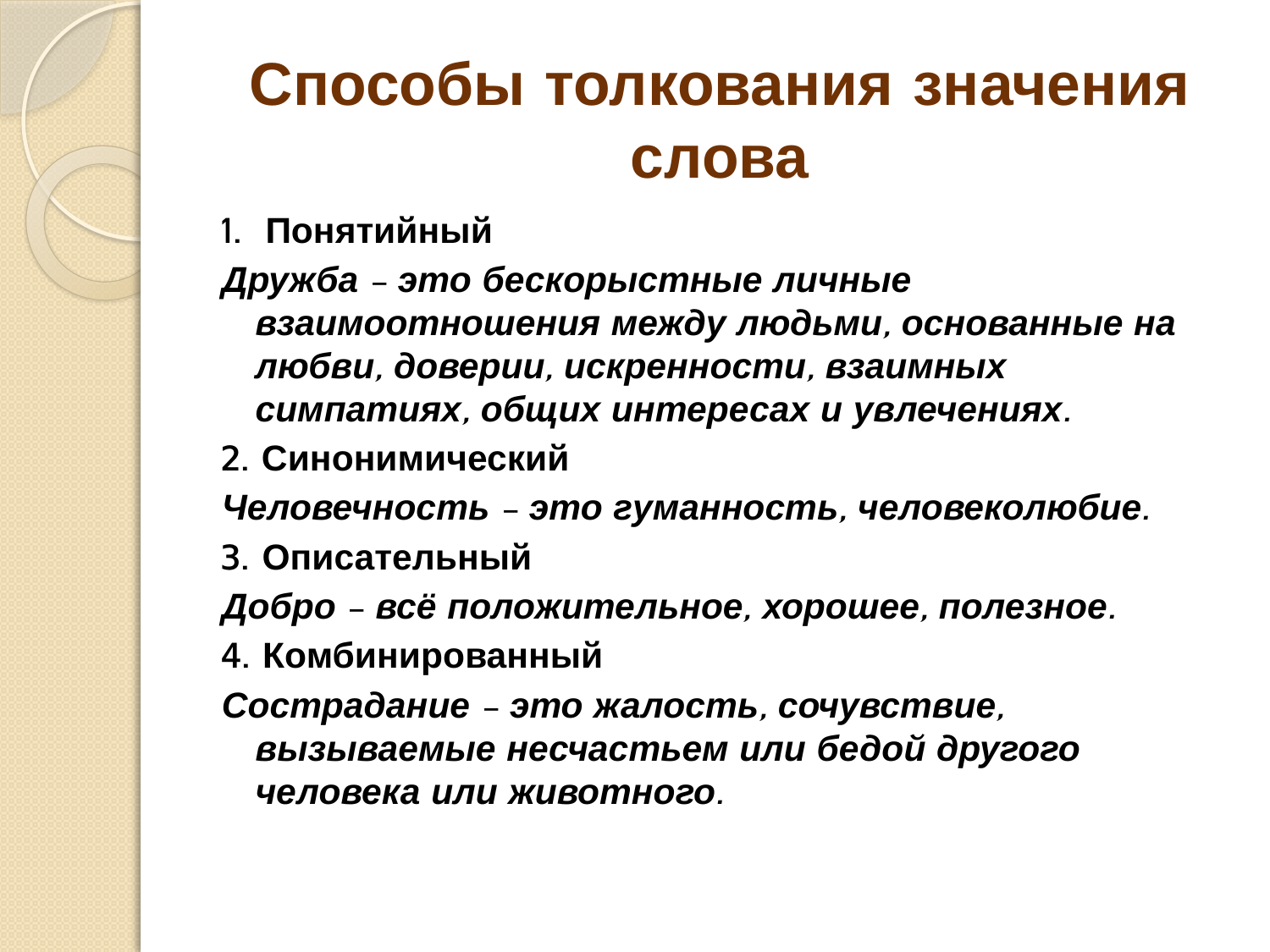

# Способы толкования значения слова
1.  Понятийный
Дружба – это бескорыстные личные взаимоотношения между людьми, основанные на любви, доверии, искренности, взаимных симпатиях, общих интересах и увлечениях.
2. Синонимический
Человечность – это гуманность, человеколюбие.
3. Описательный
Добро – всё положительное, хорошее, полезное.
4. Комбинированный
Сострадание – это жалость, сочувствие, вызываемые несчастьем или бедой другого человека или животного.